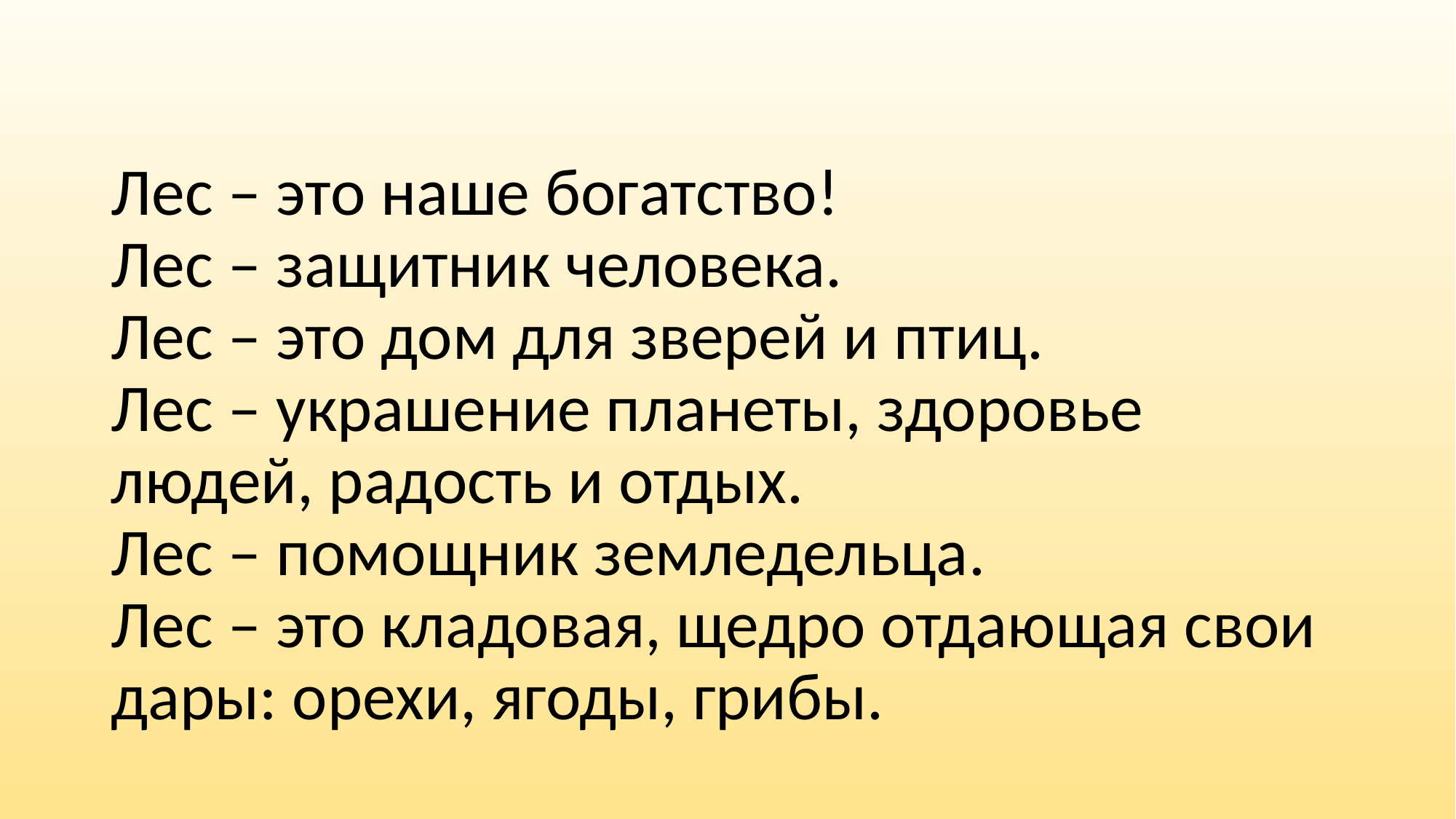

# Лес – это наше богатство!  Лес – защитник человека. Лес – это дом для зверей и птиц. Лес – украшение планеты, здоровье людей, радость и отдых. Лес – помощник земледельца. Лес – это кладовая, щедро отдающая свои дары: орехи, ягоды, грибы.